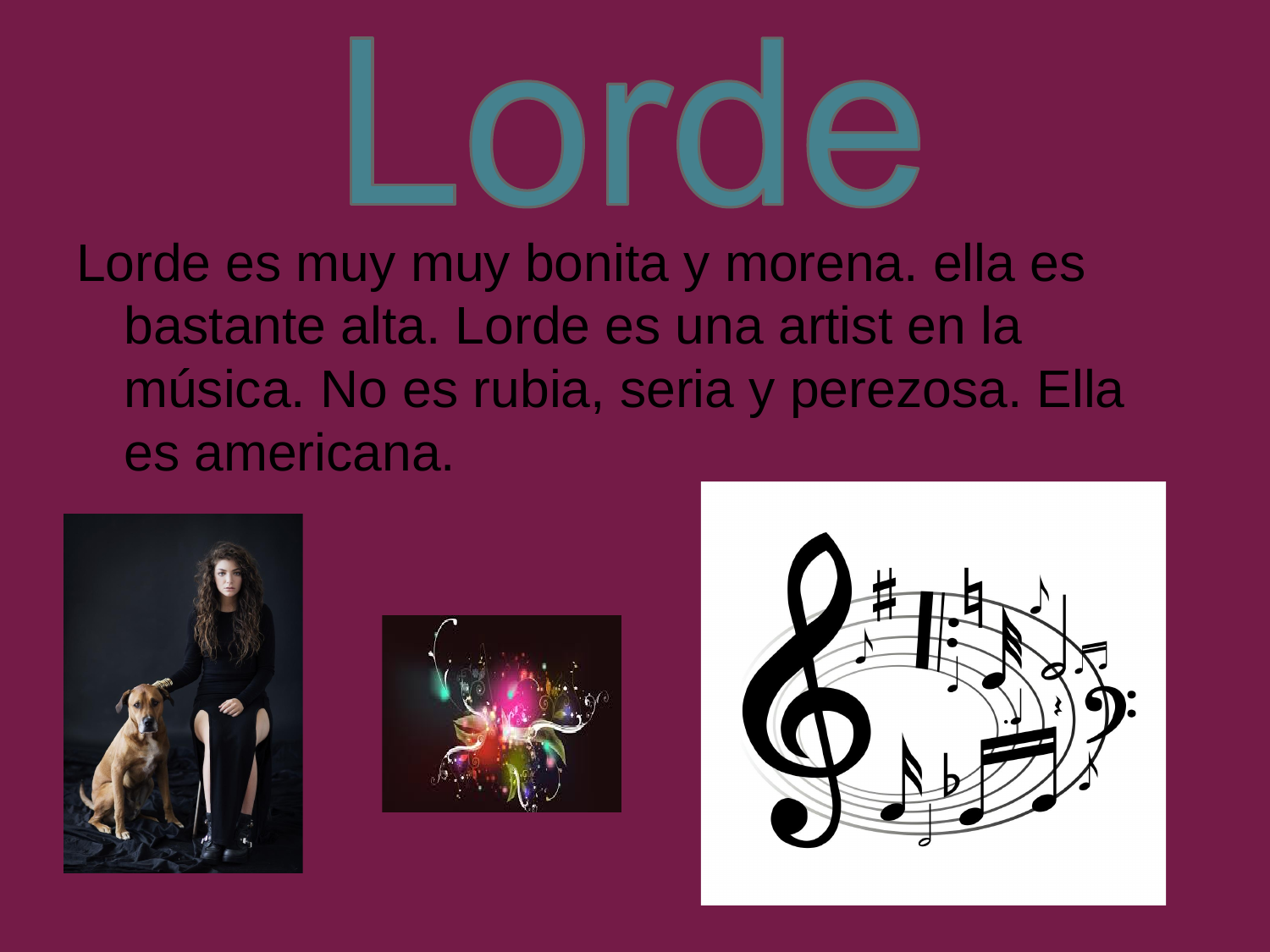

#

Lorde es muy muy bonita y morena. ella es bastante alta. Lorde es una artist en la música. No es rubia, seria y perezosa. Ella es americana.